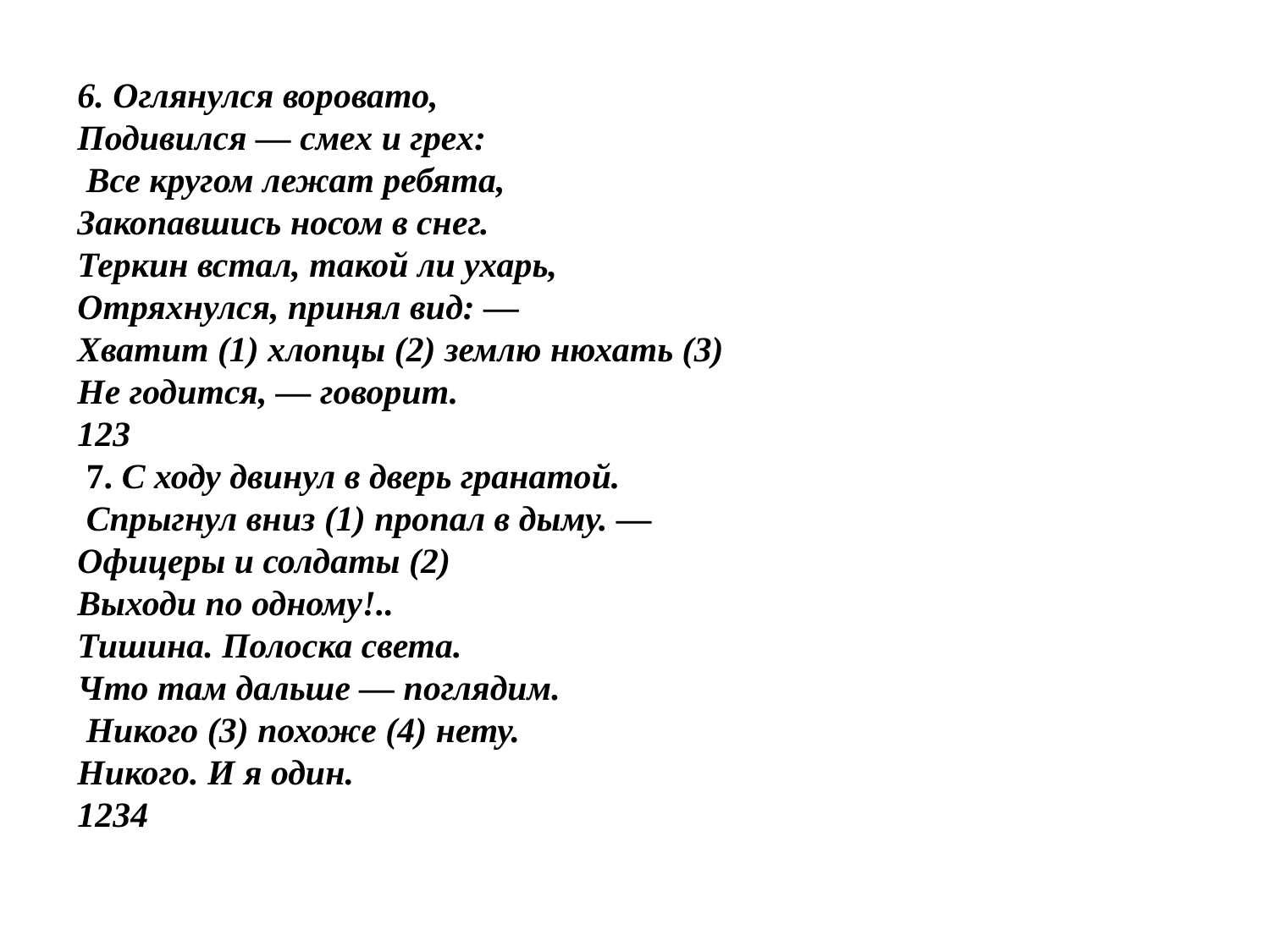

6. Оглянулся воровато,
Подивился — смех и грех:
 Все кругом лежат ребята,
Закопавшись носом в снег.
Теркин встал, такой ли ухарь,
Отряхнулся, принял вид: —
Хватит (1) хлопцы (2) землю нюхать (3)
Не годится, — говорит.
123
 7. С ходу двинул в дверь гранатой.
 Спрыгнул вниз (1) пропал в дыму. —
Офицеры и солдаты (2)
Выходи по одному!..
Тишина. Полоска света.
Что там дальше — поглядим.
 Никого (3) похоже (4) нету.
Никого. И я один.
1234